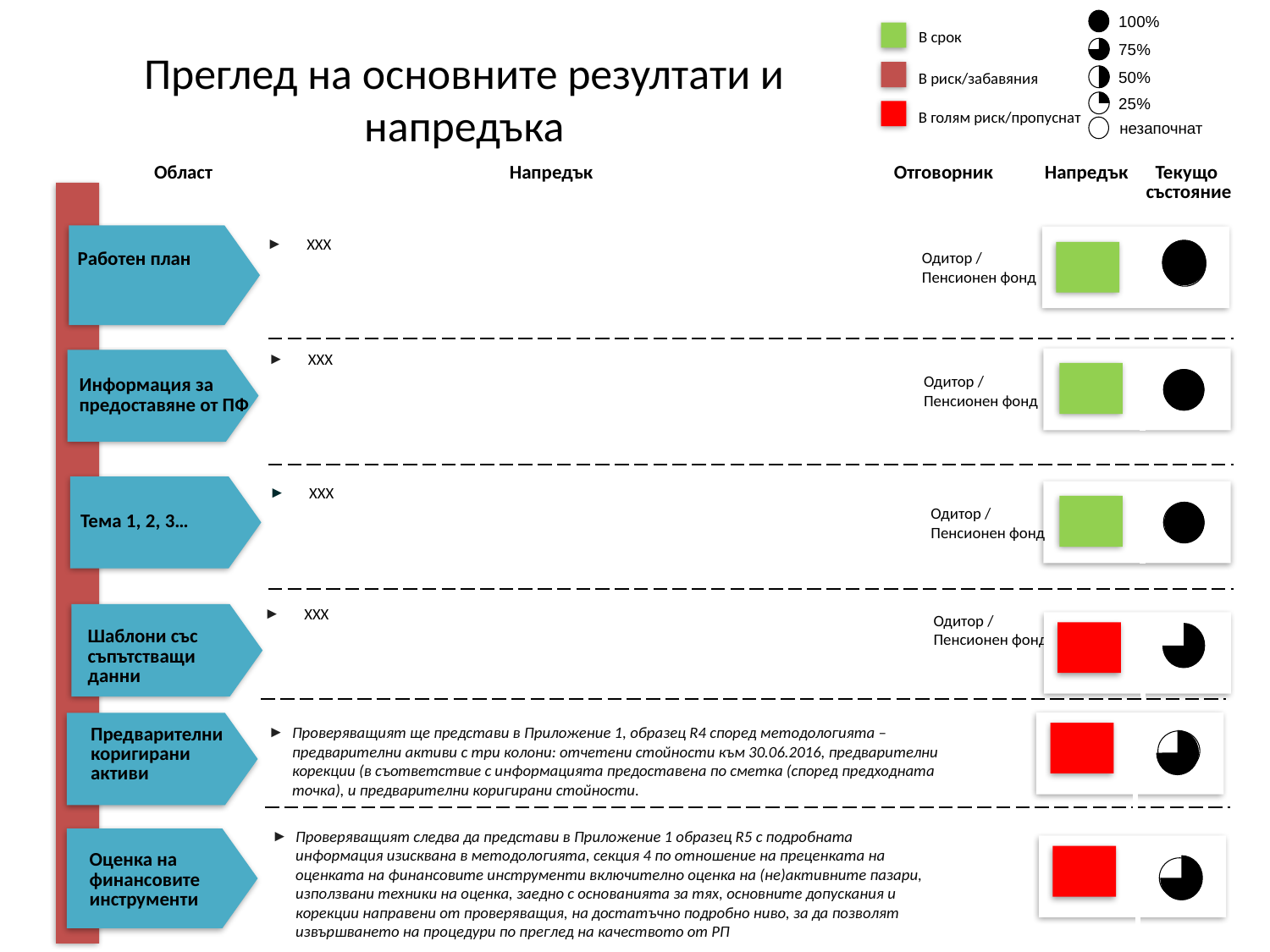

100%

В срок
# Преглед на основните резултати и напредъка

75%

50%
В риск/забавяния

25%

В голям риск/пропуснат

незапочнат
Област
Напредък
Отговорник
Напредък
Текущо
състояние

XXX

Работен план

Одитор / Пенсионен фонд

XXX

Одитор / Пенсионен фонд
Информация за предоставяне от ПФ

XXX

Одитор / Пенсионен фонд
Тема 1, 2, 3…

XXX

Одитор / Пенсионен фонд

Шаблони със съпътстващи данни

Предварителни коригирани активи
Проверяващият ще представи в Приложение 1, образец R4 според методологията – предварителни активи с три колони: отчетени стойности към 30.06.2016, предварителни корекции (в съответствие с информацията предоставена по сметка (според предходната точка), и предварителни коригирани стойности.

Проверяващият следва да представи в Приложение 1 образец R5 с подробната информация изисквана в методологията, секция 4 по отношение на преценката на оценката на финансовите инструменти включително оценка на (не)активните пазари, използвани техники на оценка, заедно с основанията за тях, основните допускания и корекции направени от проверяващия, на достатъчно подробно ниво, за да позволят извършването на процедури по преглед на качеството от РП

Оценка на финансовите инструменти